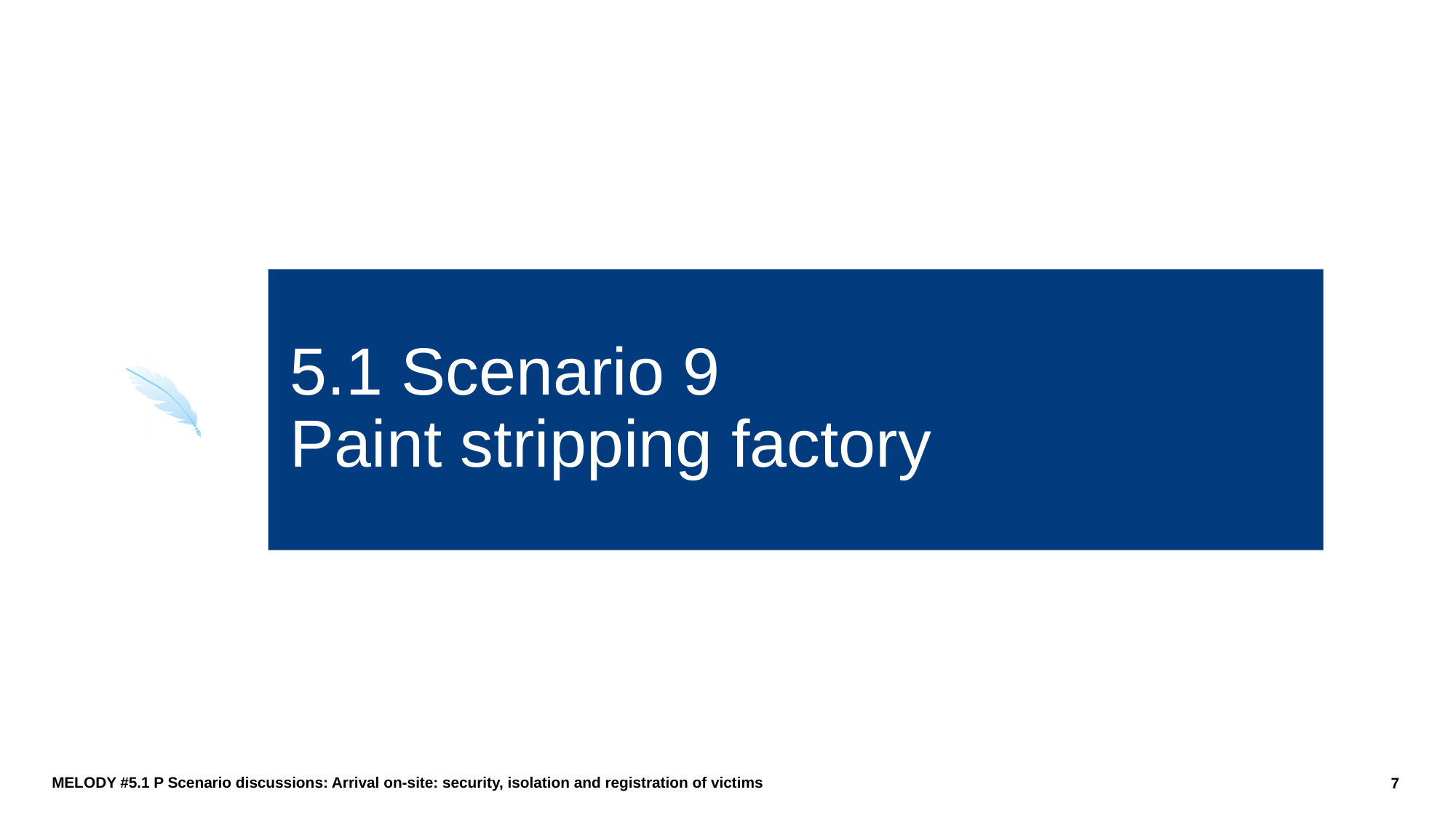

# 5.1 Scenario 9 Paint stripping factory
MELODY #5.1 P Scenario discussions: Arrival on-site: security, isolation and registration of victims
7